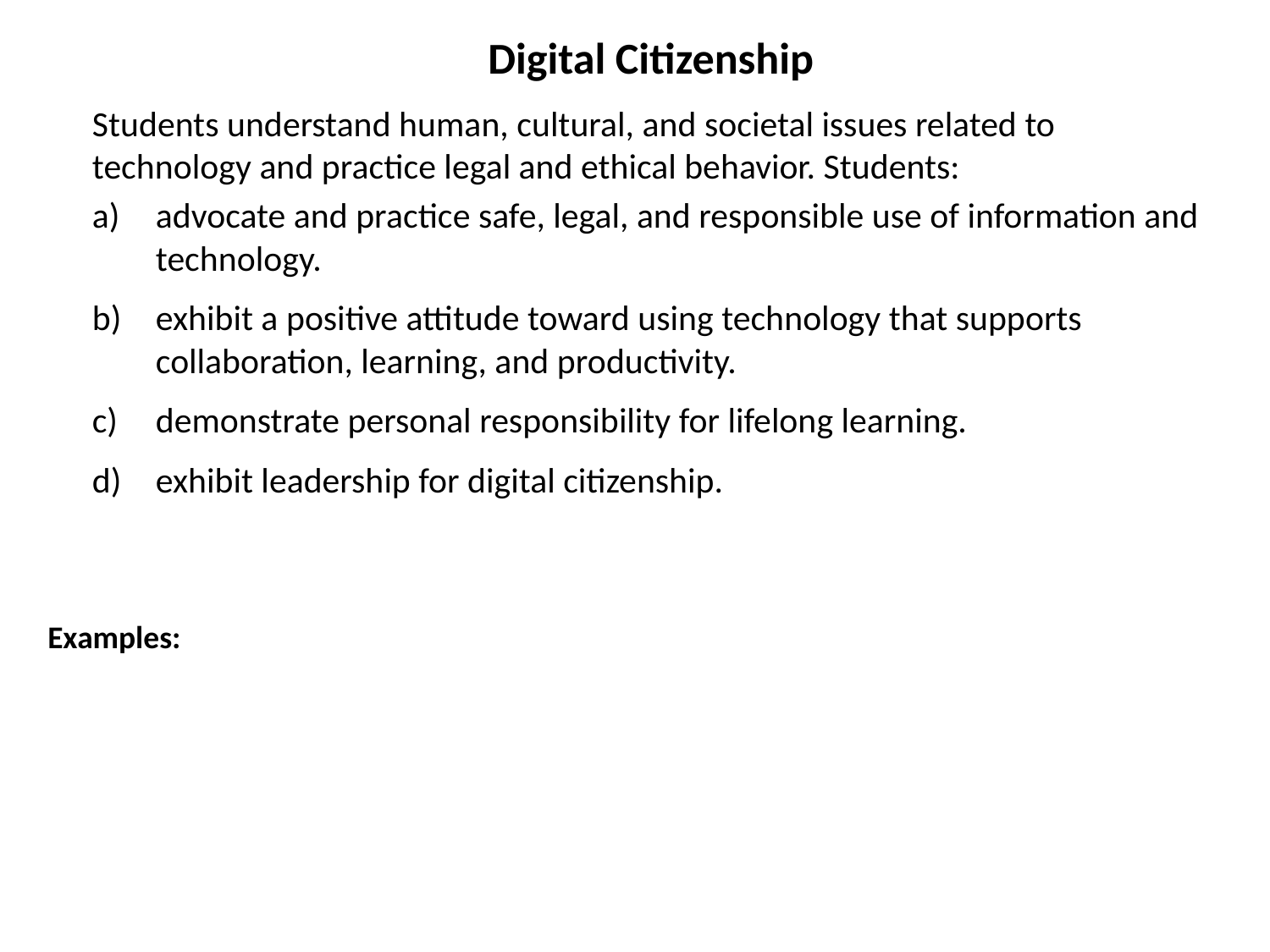

# Digital Citizenship
Students understand human, cultural, and societal issues related to technology and practice legal and ethical behavior. Students:
advocate and practice safe, legal, and responsible use of information and technology.
exhibit a positive attitude toward using technology that supports collaboration, learning, and productivity.
demonstrate personal responsibility for lifelong learning.
exhibit leadership for digital citizenship.
Examples: